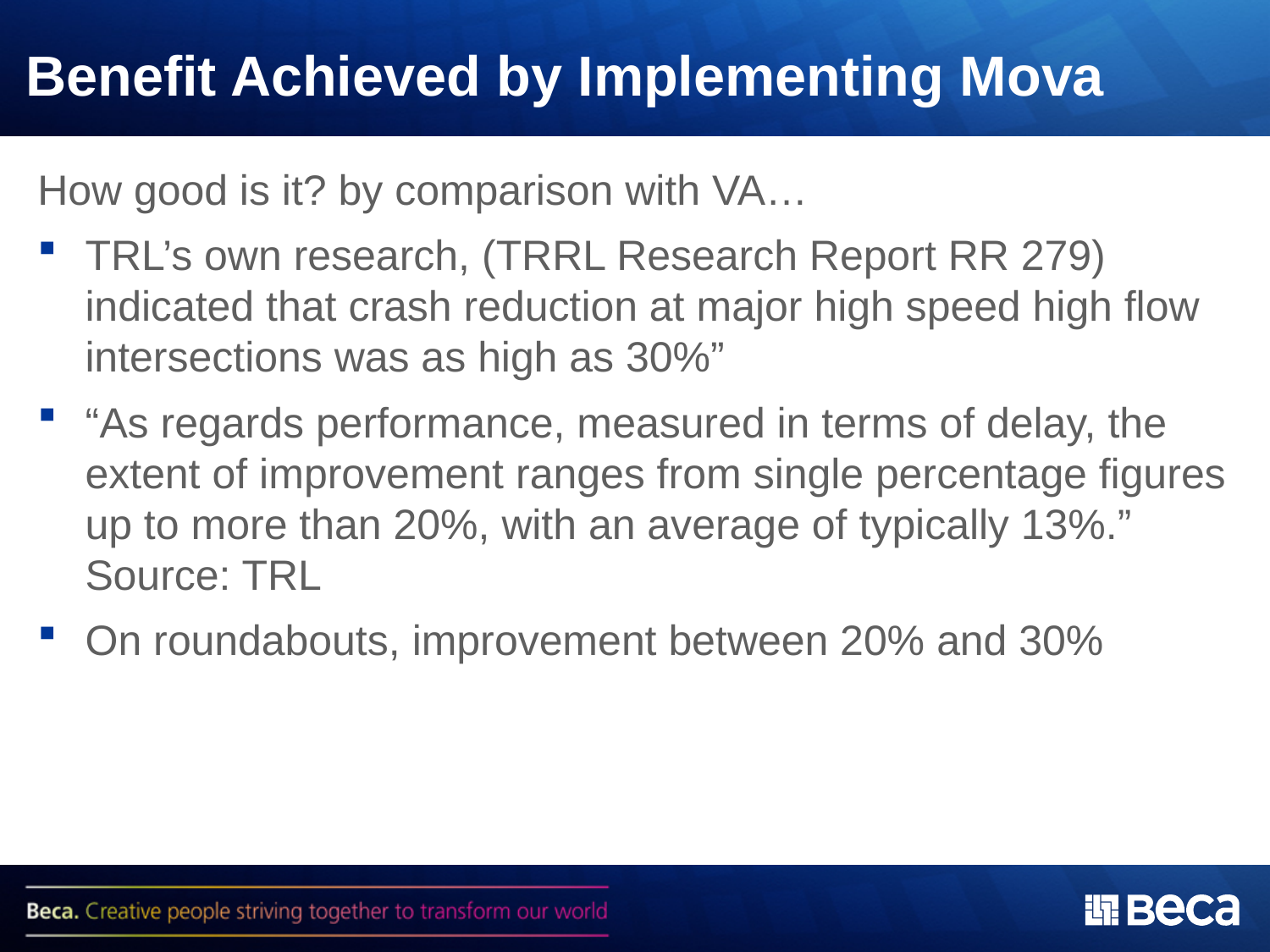

# Benefit Achieved by Implementing Mova
How good is it? by comparison with VA…
TRL’s own research, (TRRL Research Report RR 279) indicated that crash reduction at major high speed high flow intersections was as high as 30%”
“As regards performance, measured in terms of delay, the extent of improvement ranges from single percentage figures up to more than 20%, with an average of typically 13%.” Source: TRL
On roundabouts, improvement between 20% and 30%